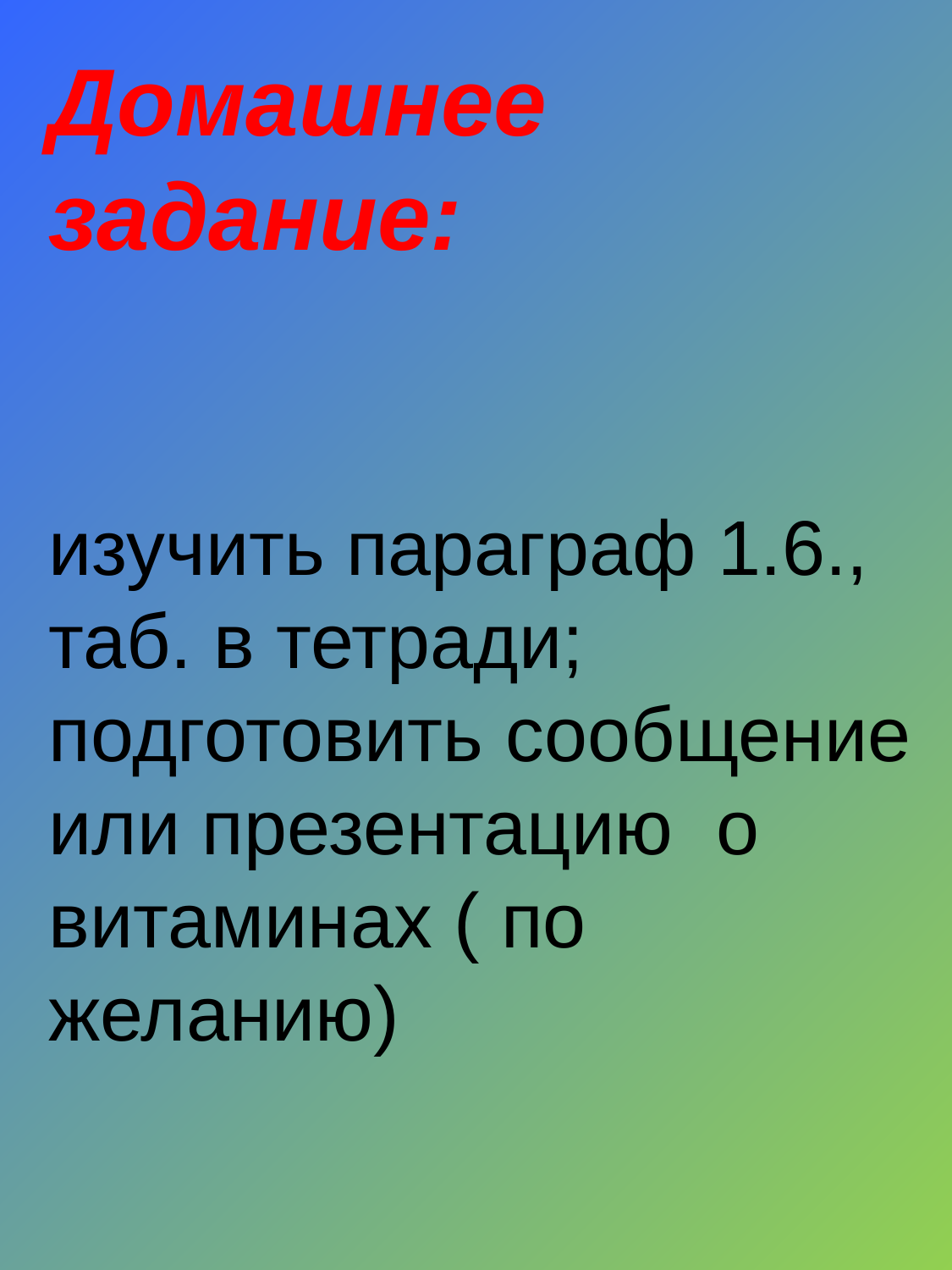

Домашнее задание:

изучить параграф 1.6., таб. в тетради; подготовить сообщение или презентацию  о витаминах ( по желанию)